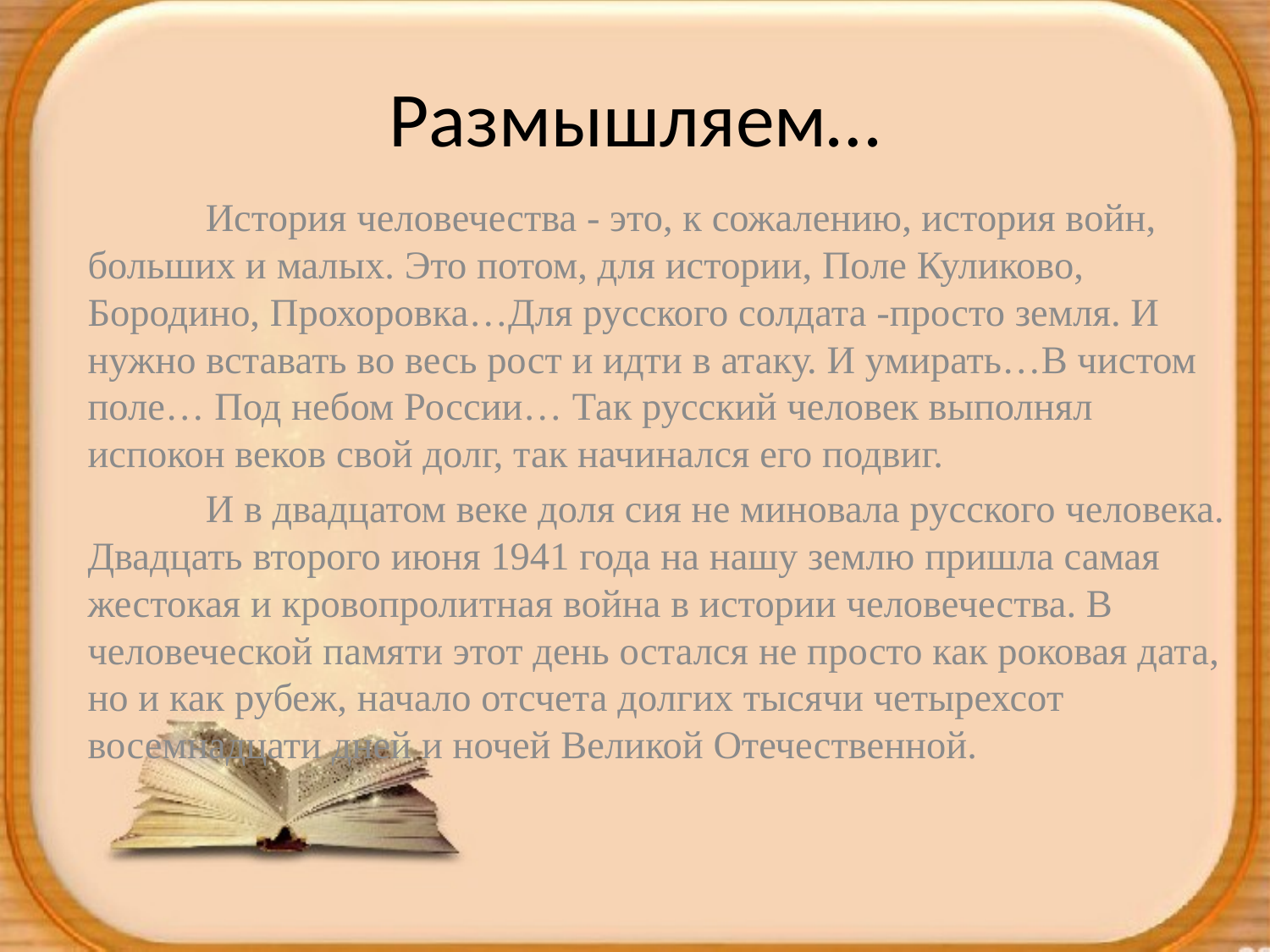

# Размышляем…
	История человечества - это, к сожалению, история войн, больших и малых. Это потом, для истории, Поле Куликово, Бородино, Прохоровка…Для русского солдата -просто земля. И нужно вставать во весь рост и идти в атаку. И умирать…В чистом поле… Под небом России… Так русский человек выполнял испокон веков свой долг, так начинался его подвиг.
	И в двадцатом веке доля сия не миновала русского человека. Двадцать второго июня 1941 года на нашу землю пришла самая жестокая и кровопролитная война в истории человечества. В человеческой памяти этот день остался не просто как роковая дата, но и как рубеж, начало отсчета долгих тысячи четырехсот восемнадцати дней и ночей Великой Отечественной.